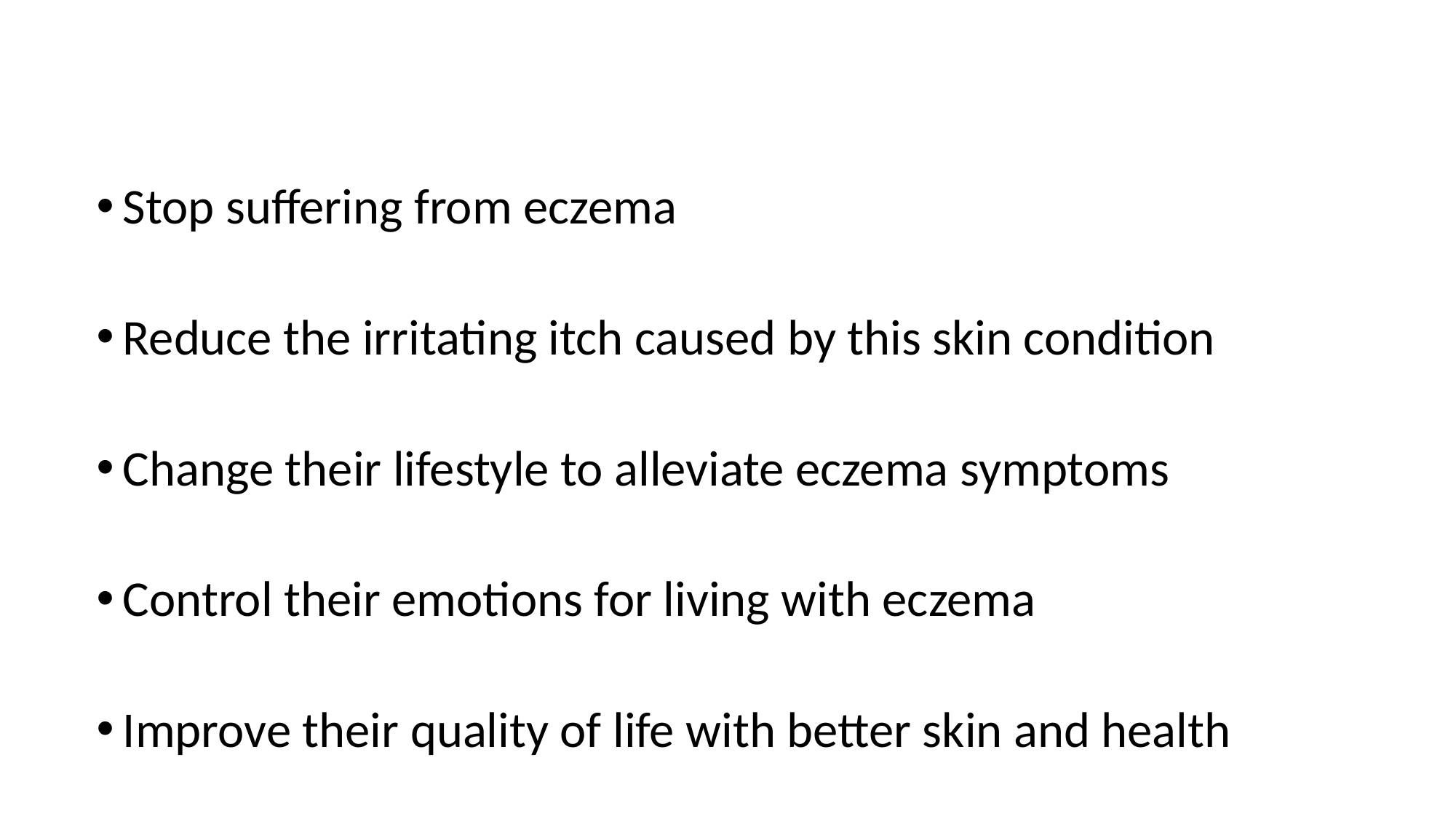

Stop suffering from eczema

Reduce the irritating itch caused by this skin condition

Change their lifestyle to alleviate eczema symptoms

Control their emotions for living with eczema

Improve their quality of life with better skin and health